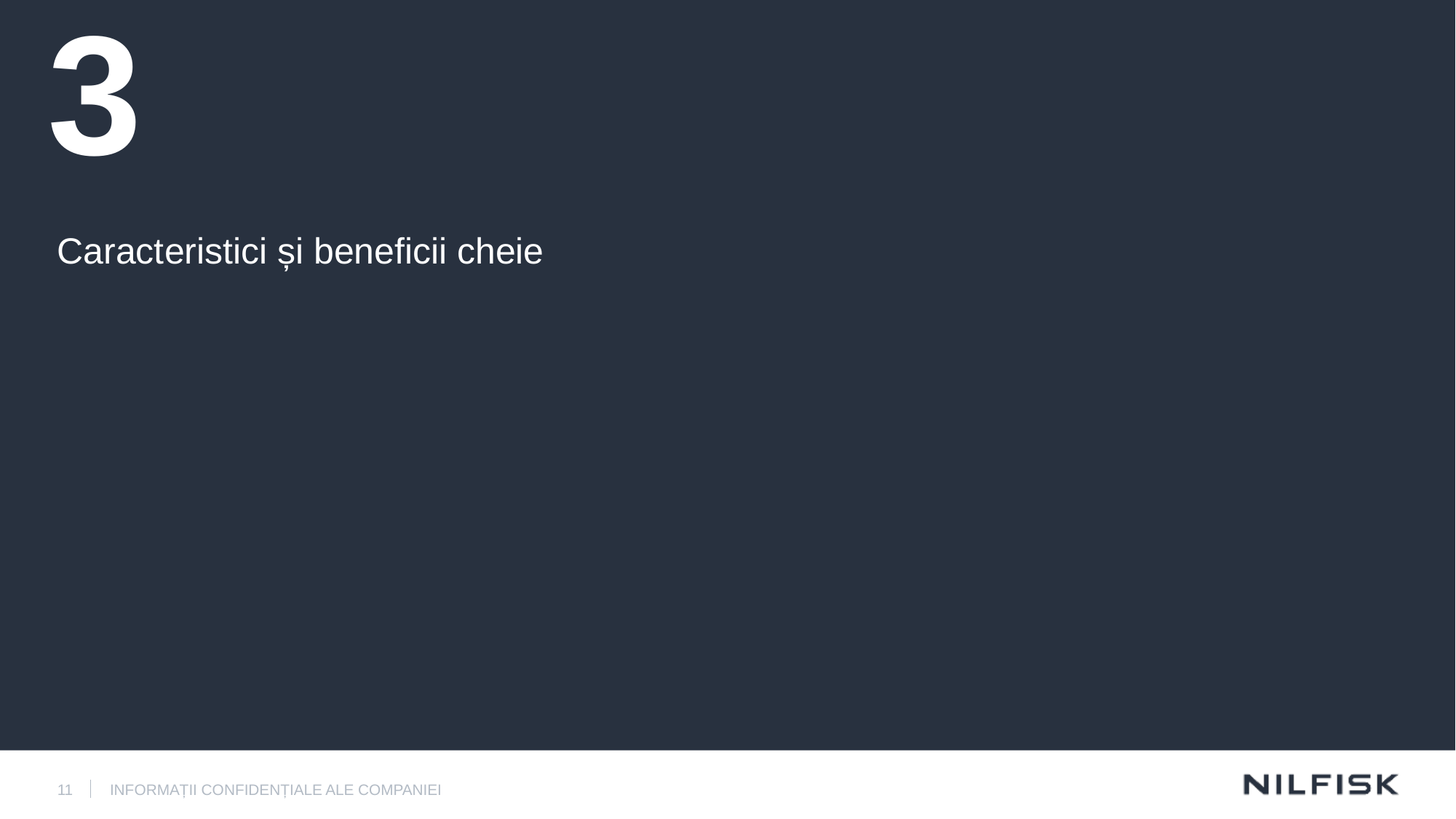

# 3
Caracteristici și beneficii cheie

INFORMAȚII CONFIDENȚIALE ALE COMPANIEI
11